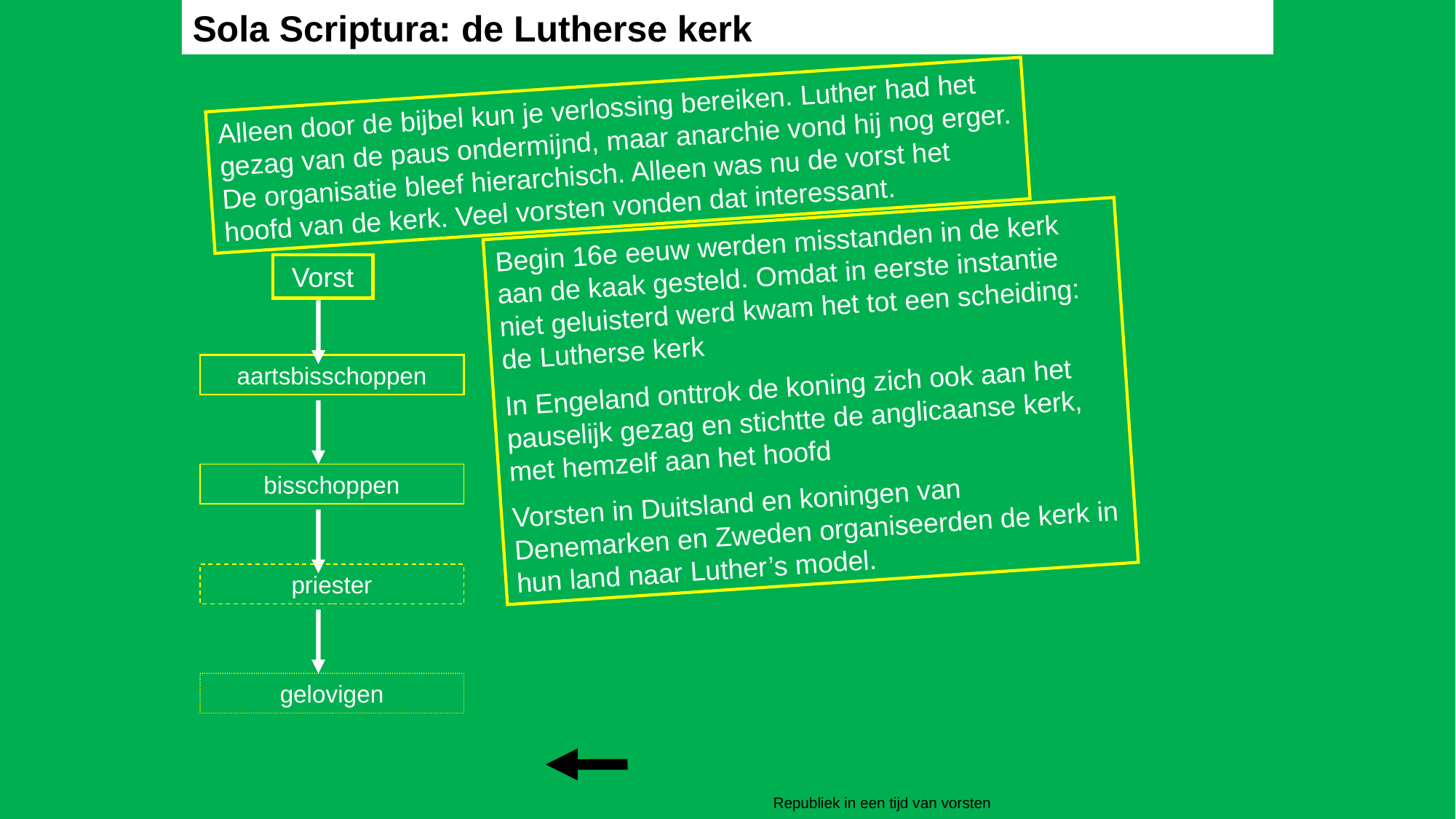

Sola Scriptura: de Lutherse kerk
Alleen door de bijbel kun je verlossing bereiken. Luther had het gezag van de paus ondermijnd, maar anarchie vond hij nog erger. De organisatie bleef hierarchisch. Alleen was nu de vorst het hoofd van de kerk. Veel vorsten vonden dat interessant.
Begin 16e eeuw werden misstanden in de kerk aan de kaak gesteld. Omdat in eerste instantie niet geluisterd werd kwam het tot een scheiding: de Lutherse kerk
In Engeland onttrok de koning zich ook aan het pauselijk gezag en stichtte de anglicaanse kerk, met hemzelf aan het hoofd
Vorsten in Duitsland en koningen van Denemarken en Zweden organiseerden de kerk in hun land naar Luther’s model.
Vorst

aartsbisschoppen

bisschoppen

priester

gelovigen

Republiek in een tijd van vorsten